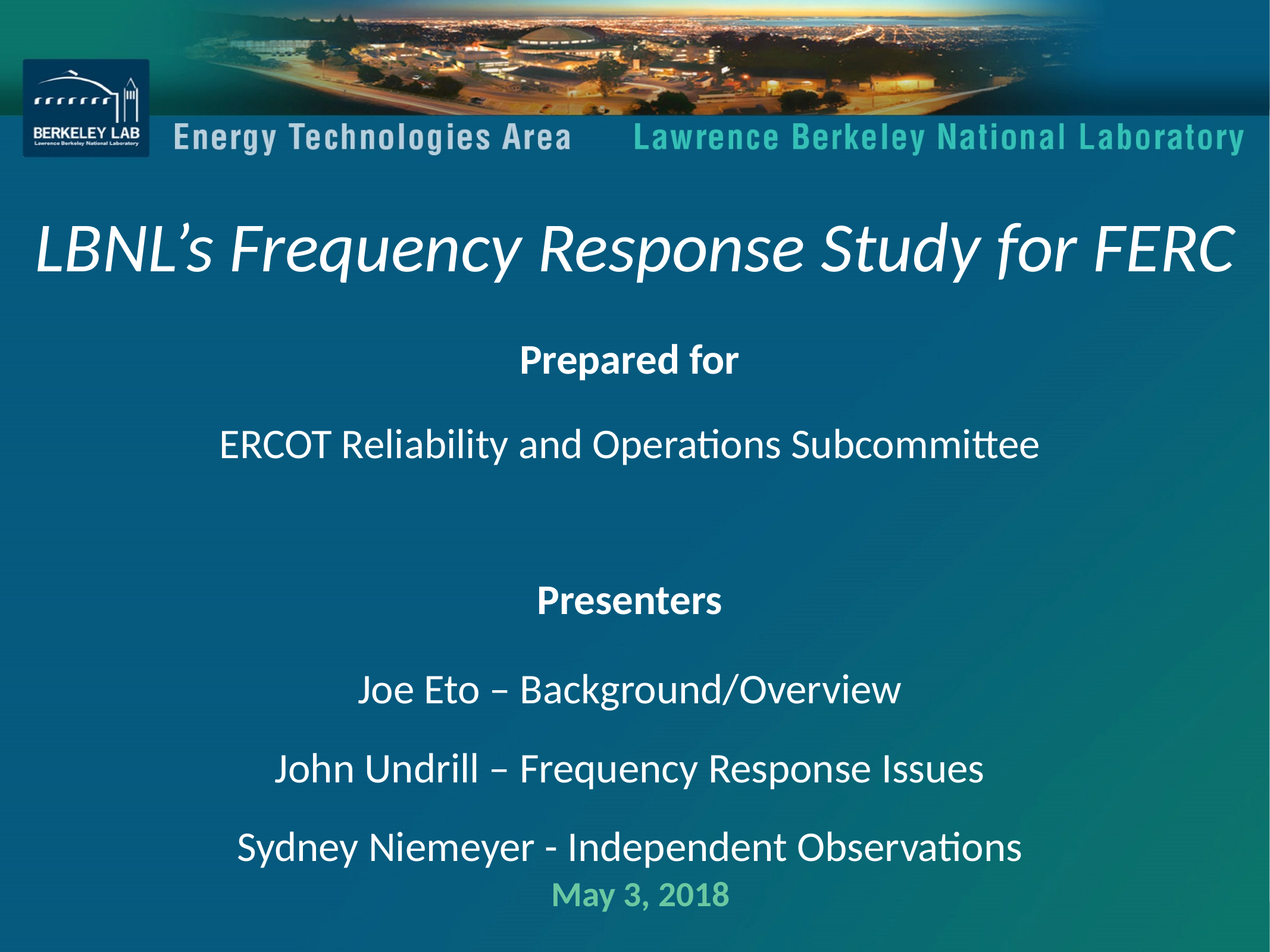

# LBNL’s Frequency Response Study for FERC
Prepared for

ERCOT Reliability and Operations Subcommittee

Presenters

Joe Eto – Background/Overview

John Undrill – Frequency Response Issues

Sydney Niemeyer - Independent Observations
May 3, 2018